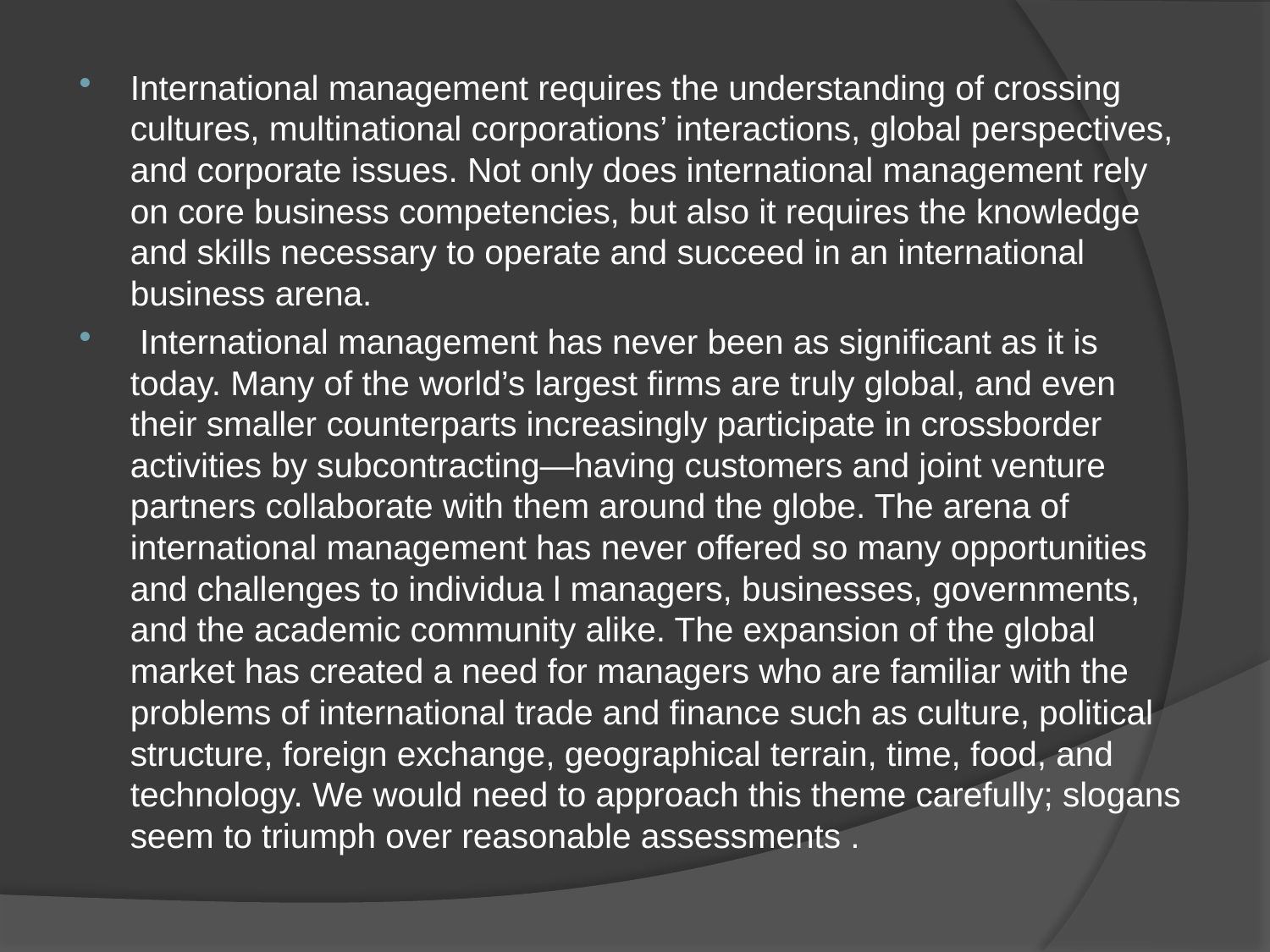

International management requires the understanding of crossing cultures, multinational corporations’ interactions, global perspectives, and corporate issues. Not only does international management rely on core business competencies, but also it requires the knowledge and skills necessary to operate and succeed in an international business arena.
 International management has never been as significant as it is today. Many of the world’s largest firms are truly global, and even their smaller counterparts increasingly participate in crossborder activities by subcontracting—having customers and joint venture partners collaborate with them around the globe. The arena of international management has never offered so many opportunities and challenges to individua l managers, businesses, governments, and the academic community alike. The expansion of the global market has created a need for managers who are familiar with the problems of international trade and finance such as culture, political structure, foreign exchange, geographical terrain, time, food, and technology. We would need to approach this theme carefully; slogans seem to triumph over reasonable assessments .